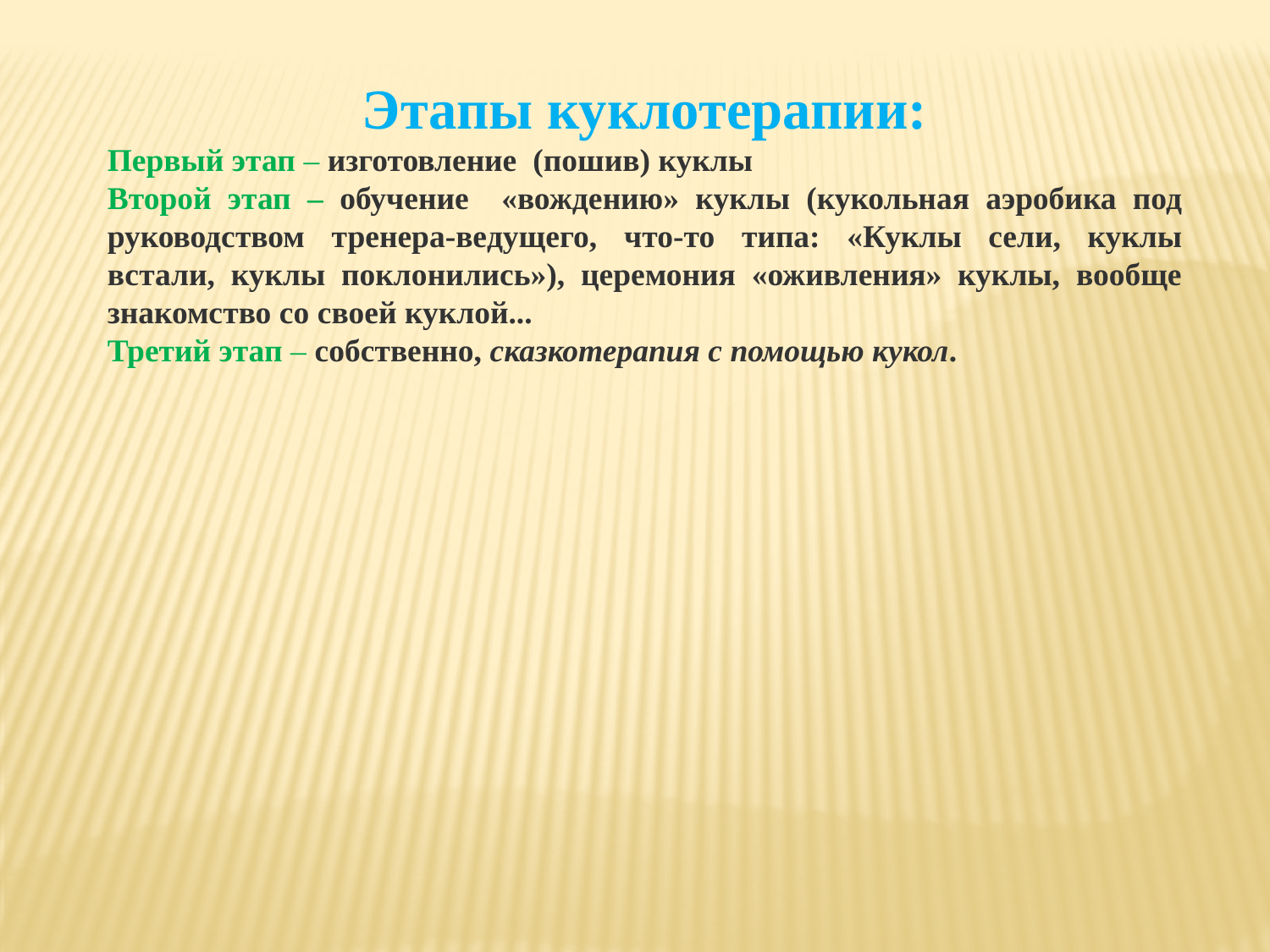

Этапы куклотерапии:
Первый этап – изготовление  (пошив) куклы
Второй этап – обучение  «вождению» куклы (кукольная аэробика под руководством тренера-ве­дущего, что-то типа: «Куклы сели, куклы встали, куклы поклонились»), церемония «оживления» куклы, вообще знакомство со своей куклой...
Третий этап – собственно, сказкотерапия с помощью кукол.